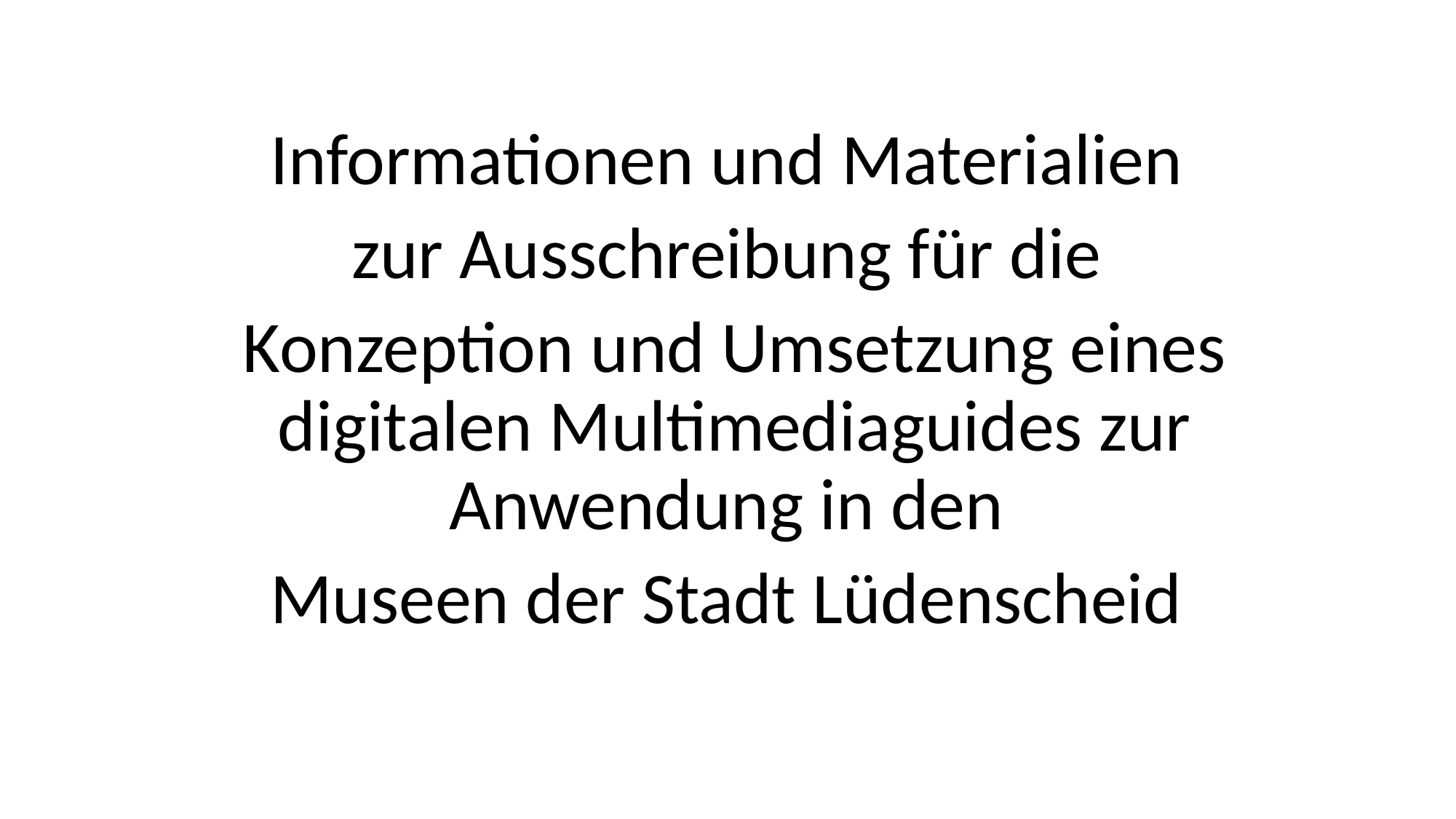

Informationen und Materialien
zur Ausschreibung für die
Konzeption und Umsetzung eines digitalen Multimediaguides zur Anwendung in den
Museen der Stadt Lüdenscheid